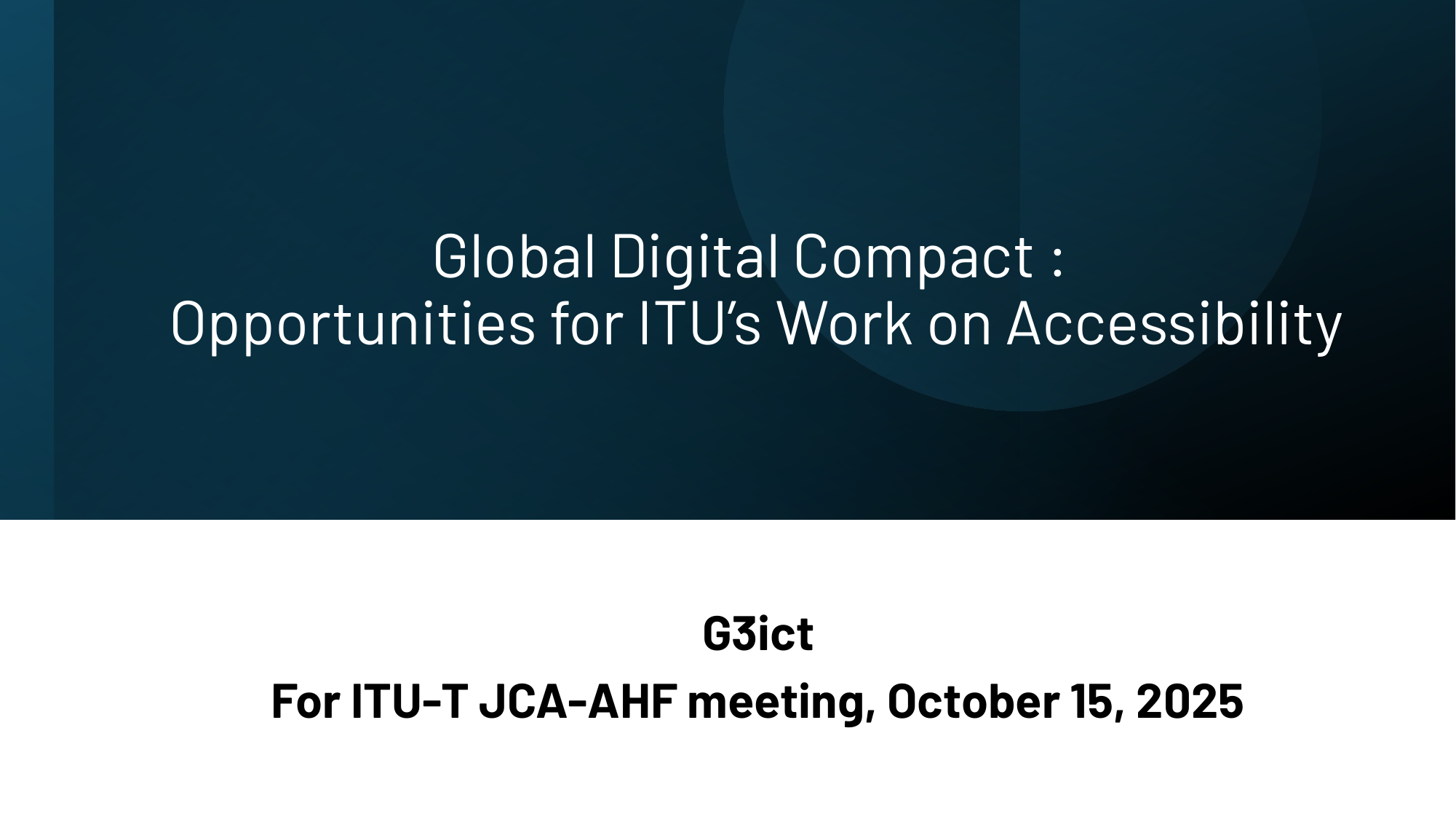

# Global Digital Compact : Opportunities for ITU’s Work on Accessibility
G3ict
For ITU-T JCA-AHF meeting, October 15, 2025
1